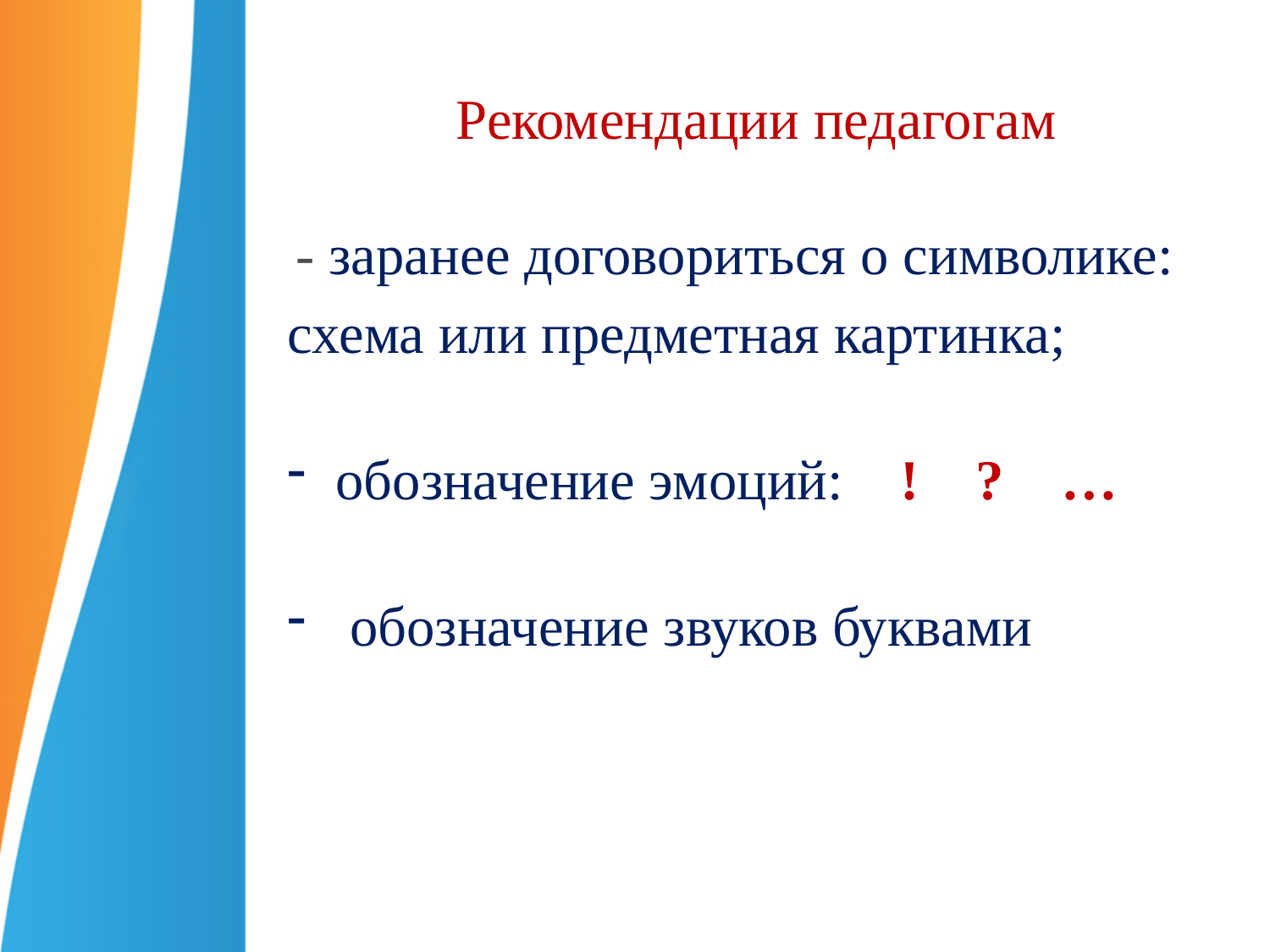

# Рекомендации педагогам
 - заранее договориться о символике:
схема или предметная картинка;
обозначение эмоций:    !    ?    …
 обозначение звуков буквами